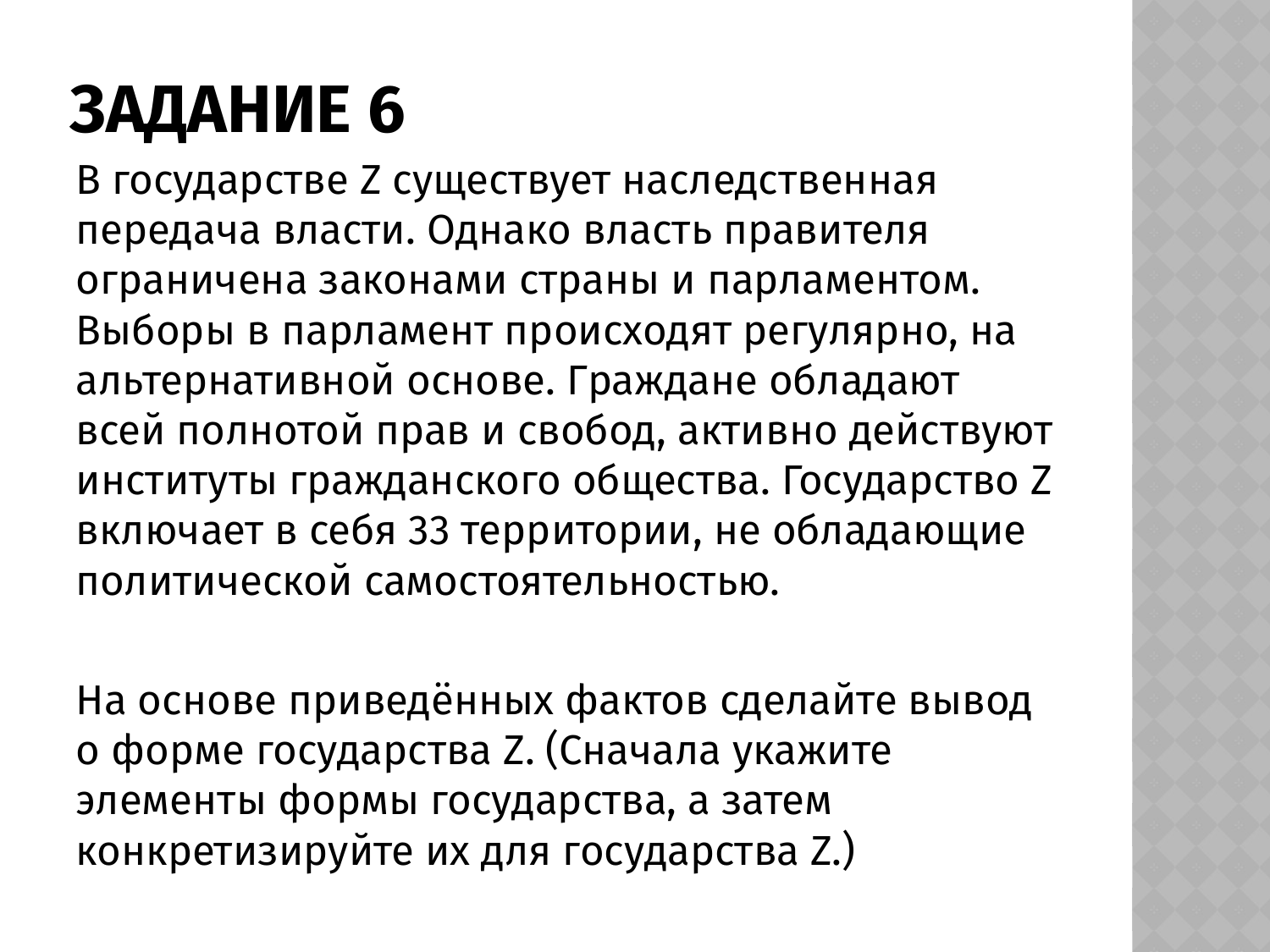

# Задание 6
В государстве Z существует наследственная передача власти. Однако власть правителя ограничена законами страны и парламентом. Выборы в парламент происходят регулярно, на альтернативной основе. Граждане обладают всей полнотой прав и свобод, активно действуют институты гражданского общества. Государство Z включает в себя 33 территории, не обладающие политической самостоятельностью.

На основе приведённых фактов сделайте вывод о форме государства Z. (Сначала укажите элементы формы государства, а затем конкретизируйте их для государства Z.)